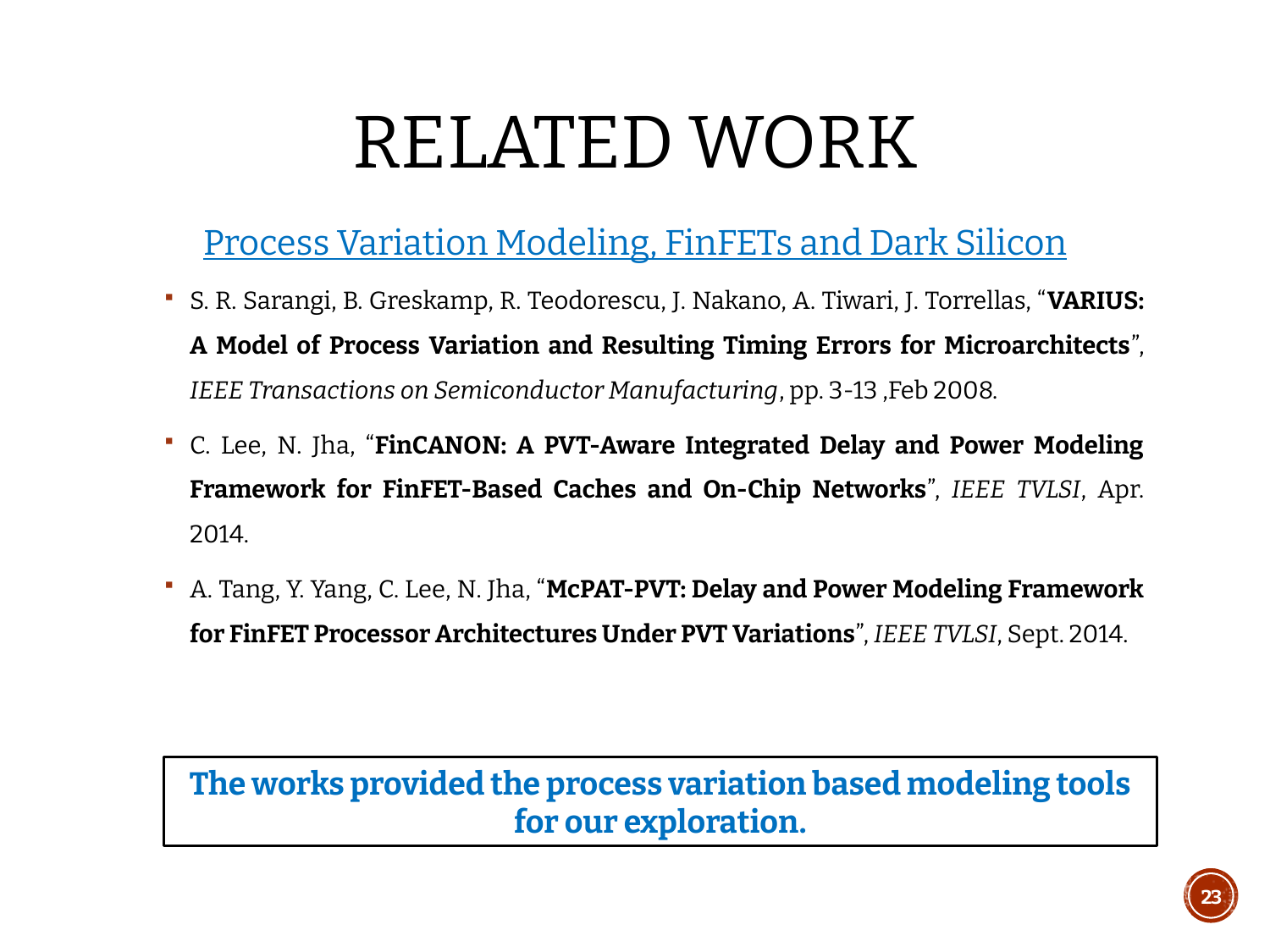

# RELATED WORK
Process Variation Modeling, FinFETs and Dark Silicon
S. R. Sarangi, B. Greskamp, R. Teodorescu, J. Nakano, A. Tiwari, J. Torrellas, “VARIUS: A Model of Process Variation and Resulting Timing Errors for Microarchitects”, IEEE Transactions on Semiconductor Manufacturing, pp. 3-13 ,Feb 2008.
C. Lee, N. Jha, “FinCANON: A PVT-Aware Integrated Delay and Power Modeling Framework for FinFET-Based Caches and On-Chip Networks”, IEEE TVLSI, Apr. 2014.
A. Tang, Y. Yang, C. Lee, N. Jha, “McPAT-PVT: Delay and Power Modeling Framework for FinFET Processor Architectures Under PVT Variations”, IEEE TVLSI, Sept. 2014.

The works provided the process variation based modeling tools for our exploration.
23